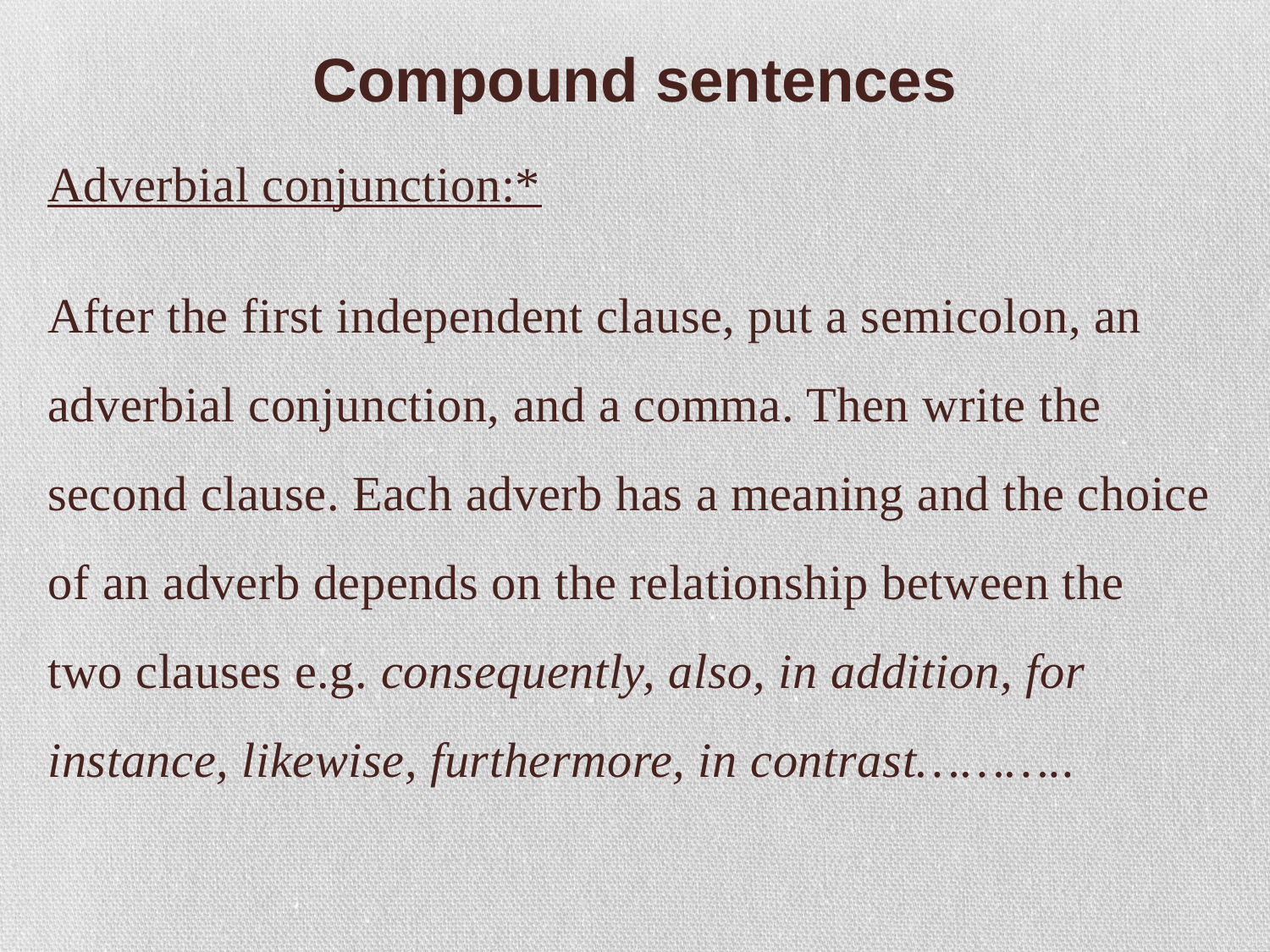

# Compound sentences
Adverbial conjunction:*

After the first independent clause, put a semicolon, an adverbial conjunction, and a comma. Then write the second clause. Each adverb has a meaning and the choice of an adverb depends on the relationship between the two clauses e.g. consequently, also, in addition, for instance, likewise, furthermore, in contrast………..

Eman Al-Katheery